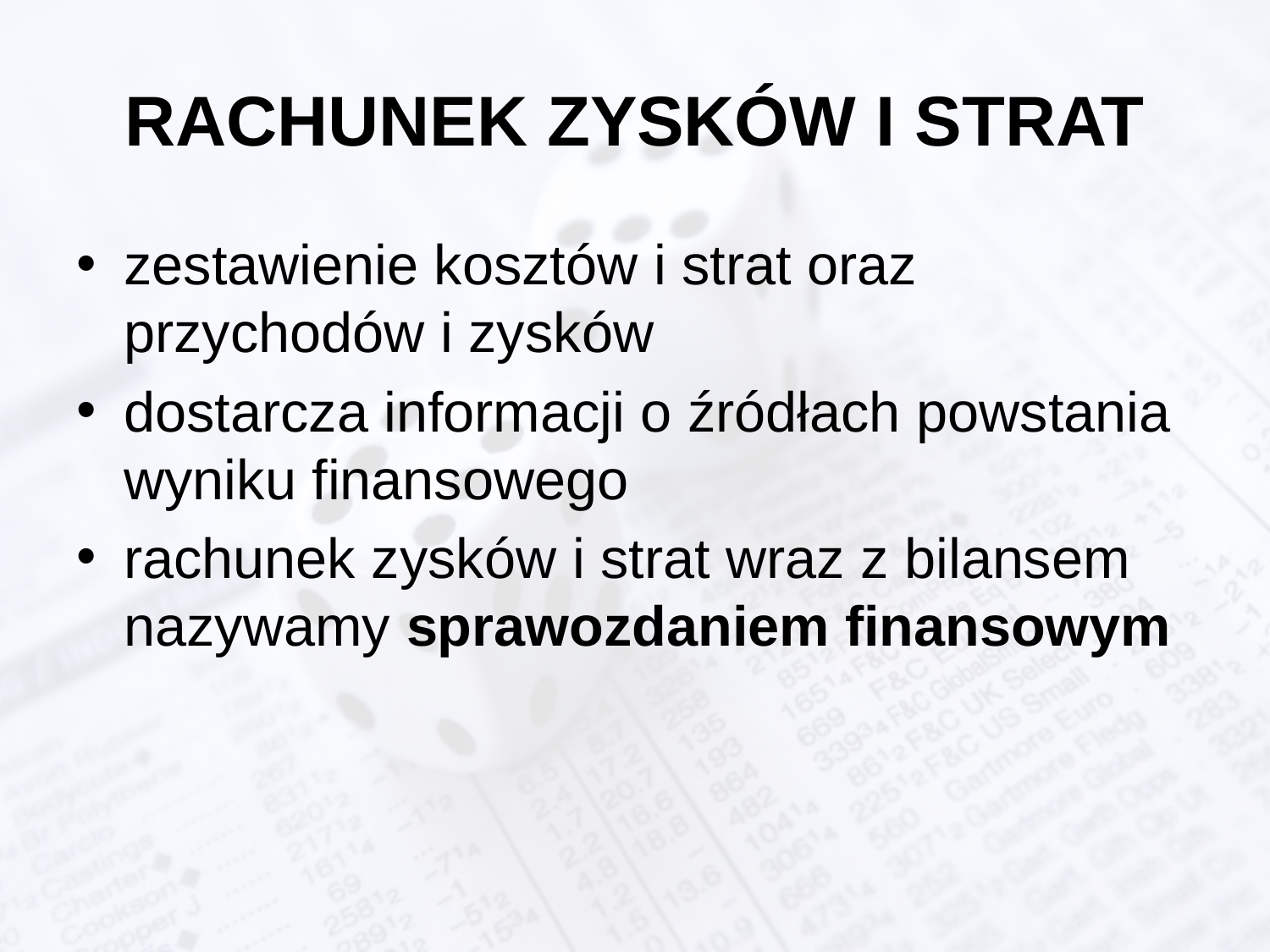

# RACHUNEK ZYSKÓW I STRAT
zestawienie kosztów i strat oraz przychodów i zysków
dostarcza informacji o źródłach powstania wyniku finansowego
rachunek zysków i strat wraz z bilansem nazywamy sprawozdaniem finansowym